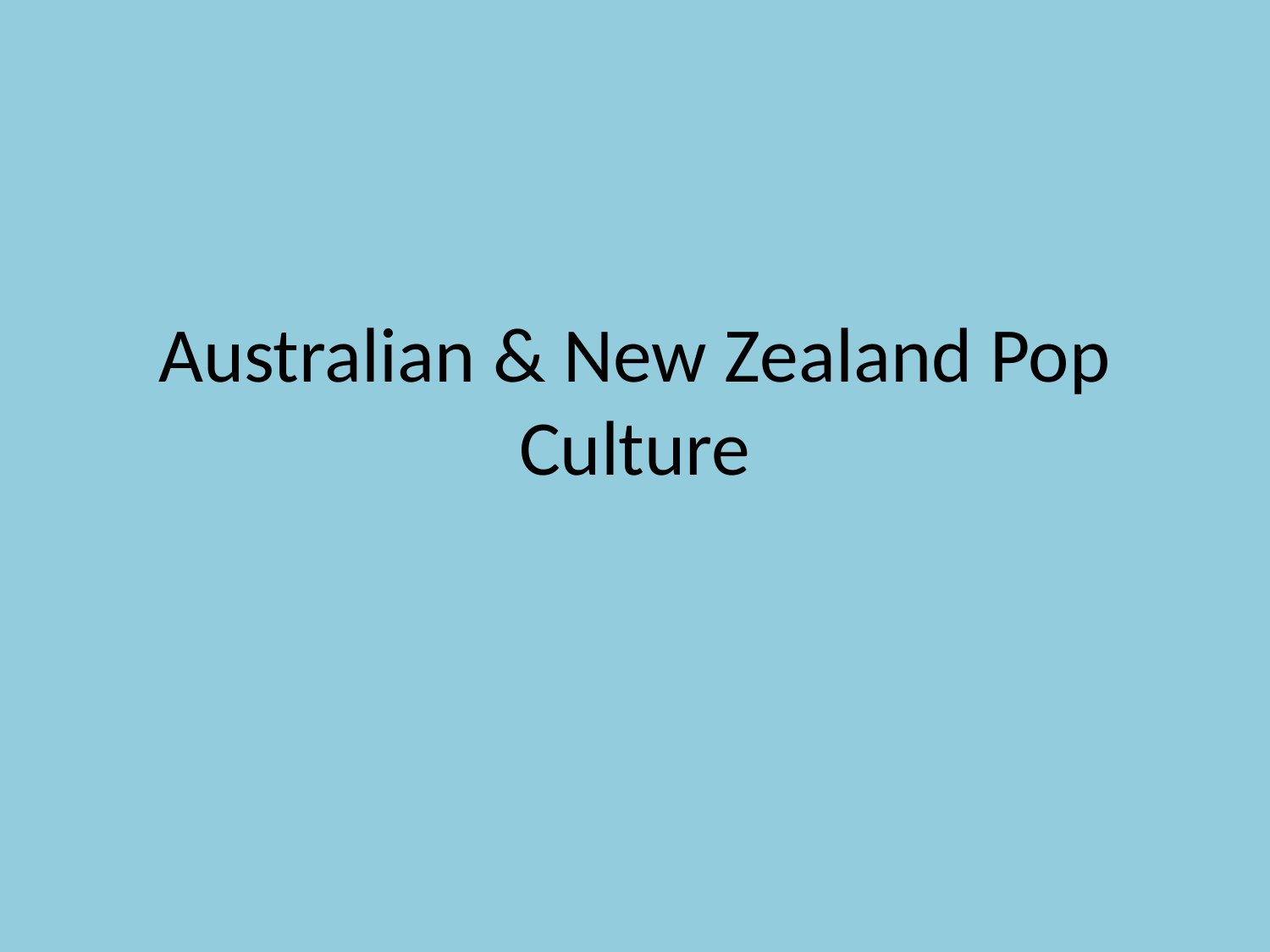

# Australian & New Zealand Pop Culture